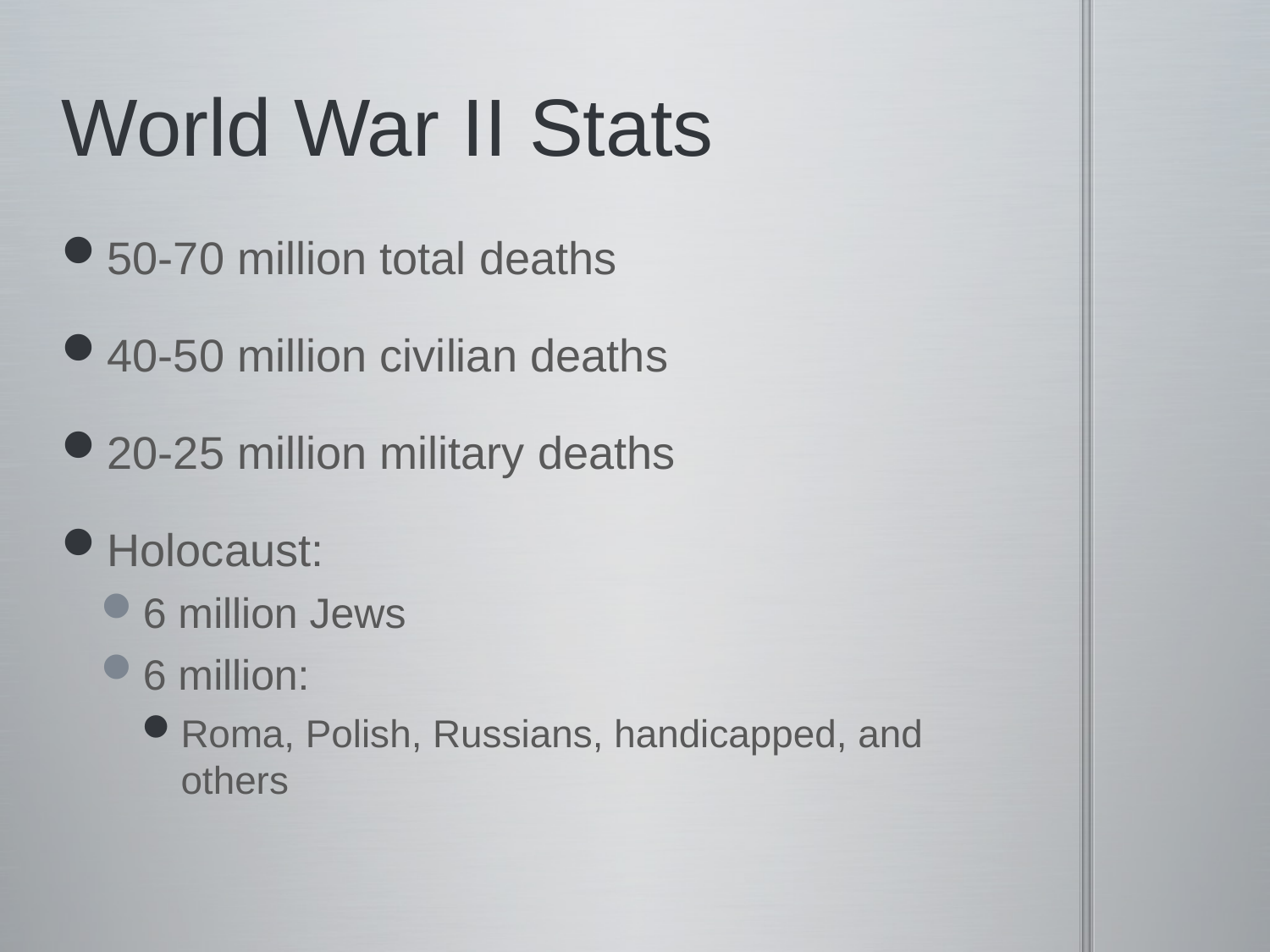

# World War II Stats
50-70 million total deaths
40-50 million civilian deaths
20-25 million military deaths
Holocaust:
6 million Jews
6 million:
Roma, Polish, Russians, handicapped, and others